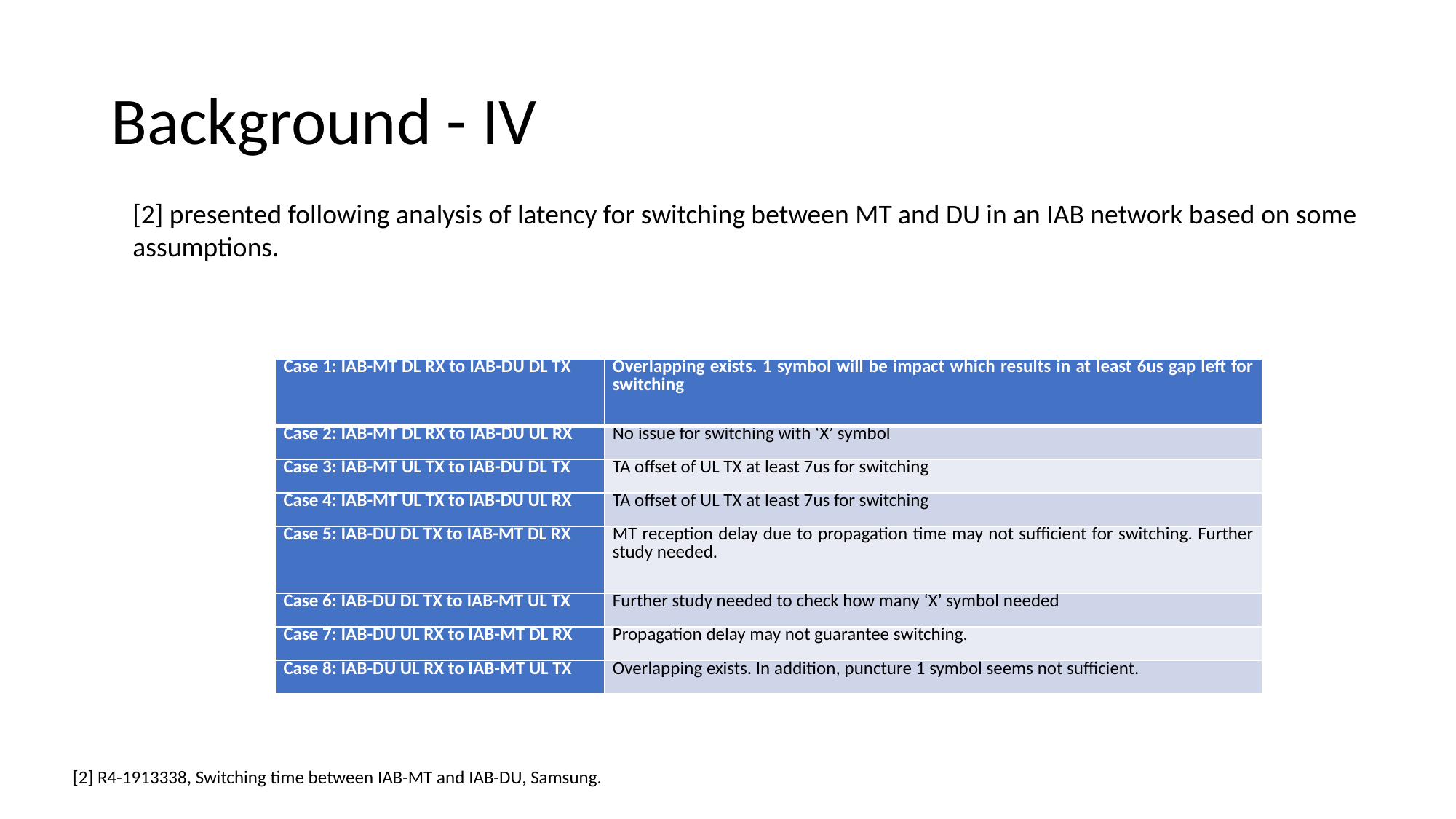

# Background - IV
[2] presented following analysis of latency for switching between MT and DU in an IAB network based on some assumptions.
| Case 1: IAB-MT DL RX to IAB-DU DL TX | Overlapping exists. 1 symbol will be impact which results in at least 6us gap left for switching |
| --- | --- |
| Case 2: IAB-MT DL RX to IAB-DU UL RX | No issue for switching with ‘X’ symbol |
| Case 3: IAB-MT UL TX to IAB-DU DL TX | TA offset of UL TX at least 7us for switching |
| Case 4: IAB-MT UL TX to IAB-DU UL RX | TA offset of UL TX at least 7us for switching |
| Case 5: IAB-DU DL TX to IAB-MT DL RX | MT reception delay due to propagation time may not sufficient for switching. Further study needed. |
| Case 6: IAB-DU DL TX to IAB-MT UL TX | Further study needed to check how many ‘X’ symbol needed |
| Case 7: IAB-DU UL RX to IAB-MT DL RX | Propagation delay may not guarantee switching. |
| Case 8: IAB-DU UL RX to IAB-MT UL TX | Overlapping exists. In addition, puncture 1 symbol seems not sufficient. |
[2] R4-1913338, Switching time between IAB-MT and IAB-DU, Samsung.